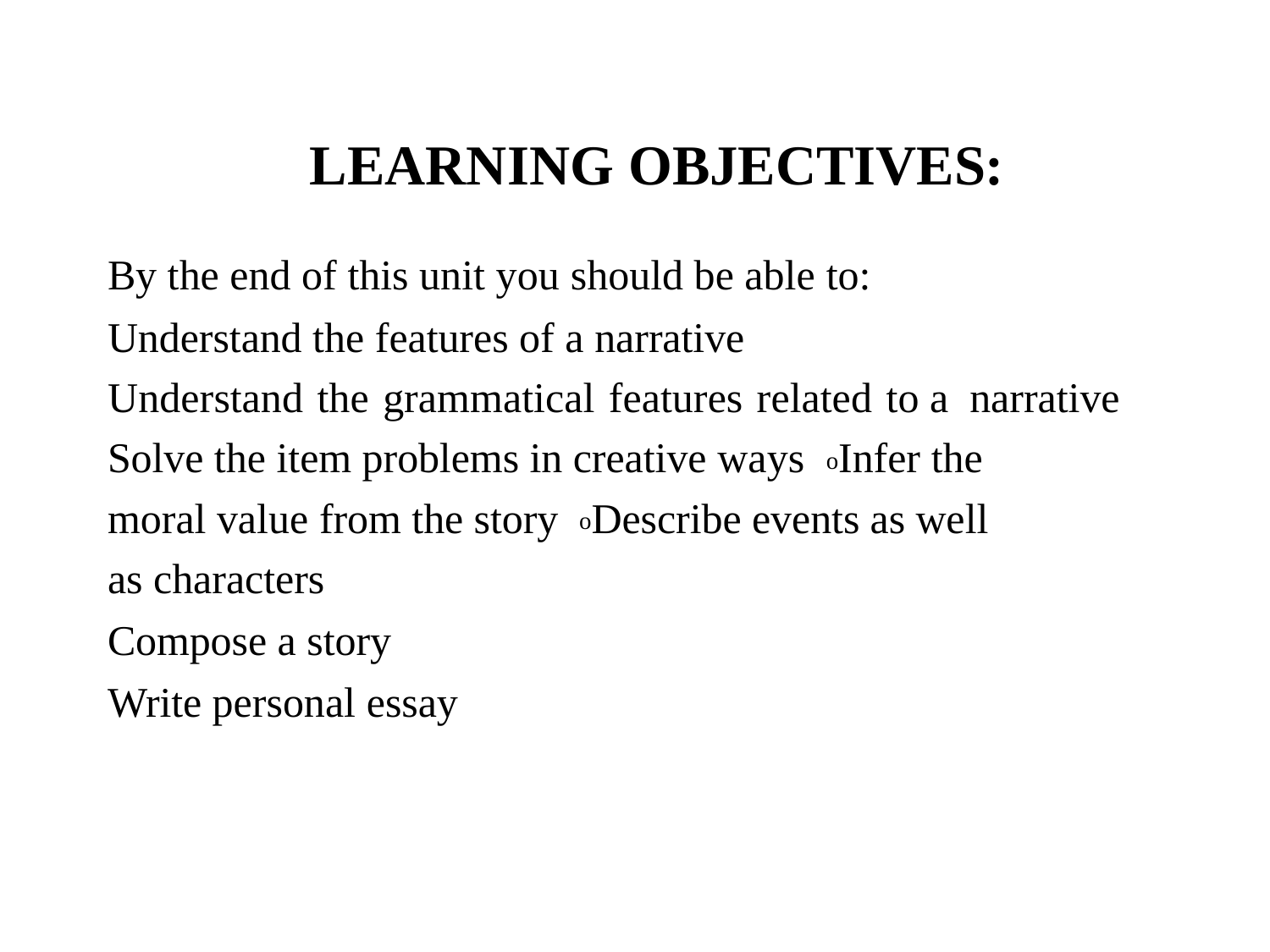

LEARNING OBJECTIVES:

By the end of this unit you should be able to:
Understand the features of a narrative
Understand the grammatical features related to a  narrative
Solve the item problems in creative ways  oInfer the moral value from the story  oDescribe events as well as characters
Compose a story
Write personal essay